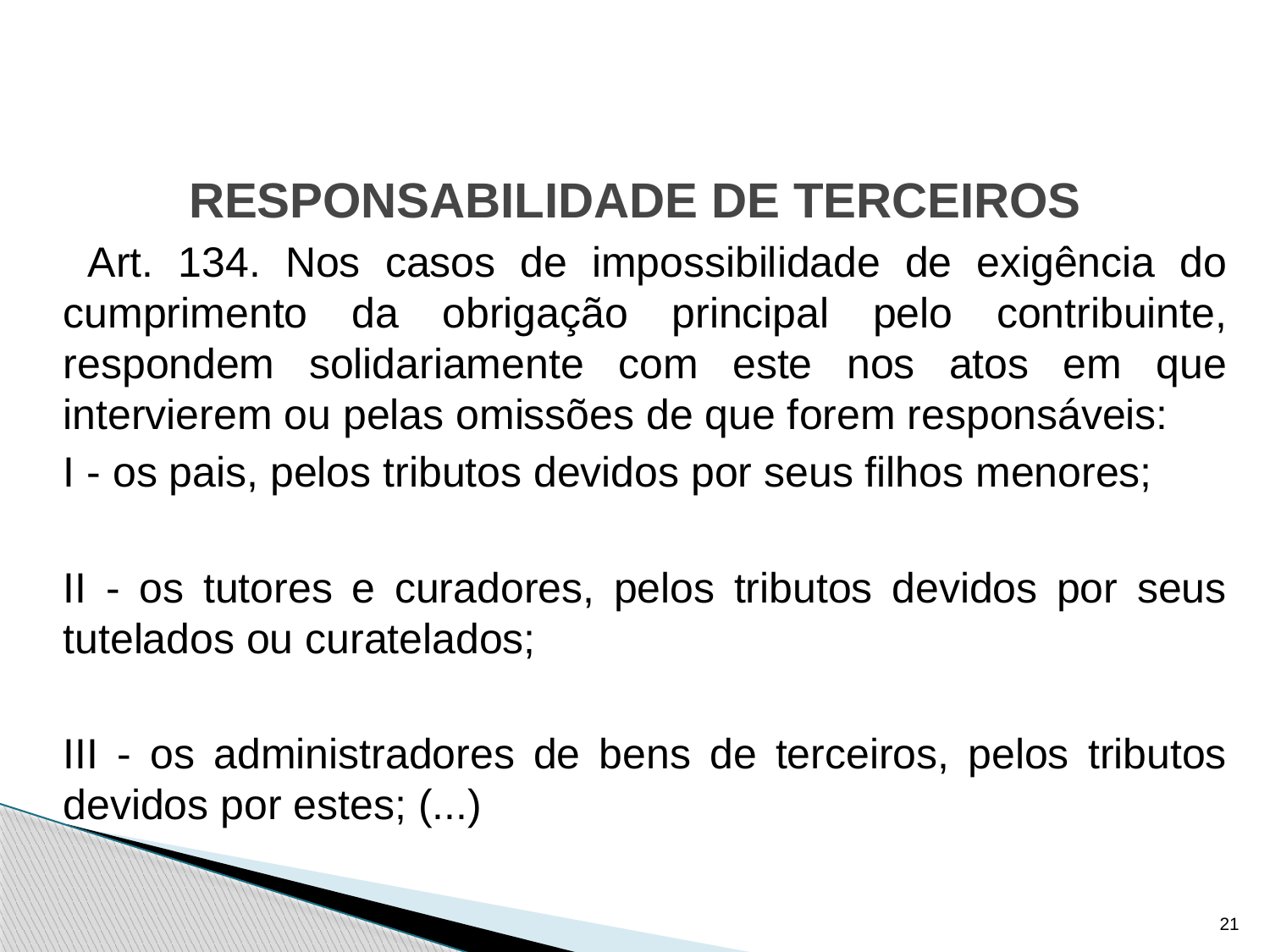

# RESPONSABILIDADE DE TERCEIROS
	 Art. 134. Nos casos de impossibilidade de exigência do cumprimento da obrigação principal pelo contribuinte, respondem solidariamente com este nos atos em que intervierem ou pelas omissões de que forem responsáveis:
	I - os pais, pelos tributos devidos por seus filhos menores;

	II - os tutores e curadores, pelos tributos devidos por seus tutelados ou curatelados;

	III - os administradores de bens de terceiros, pelos tributos devidos por estes; (...)

21